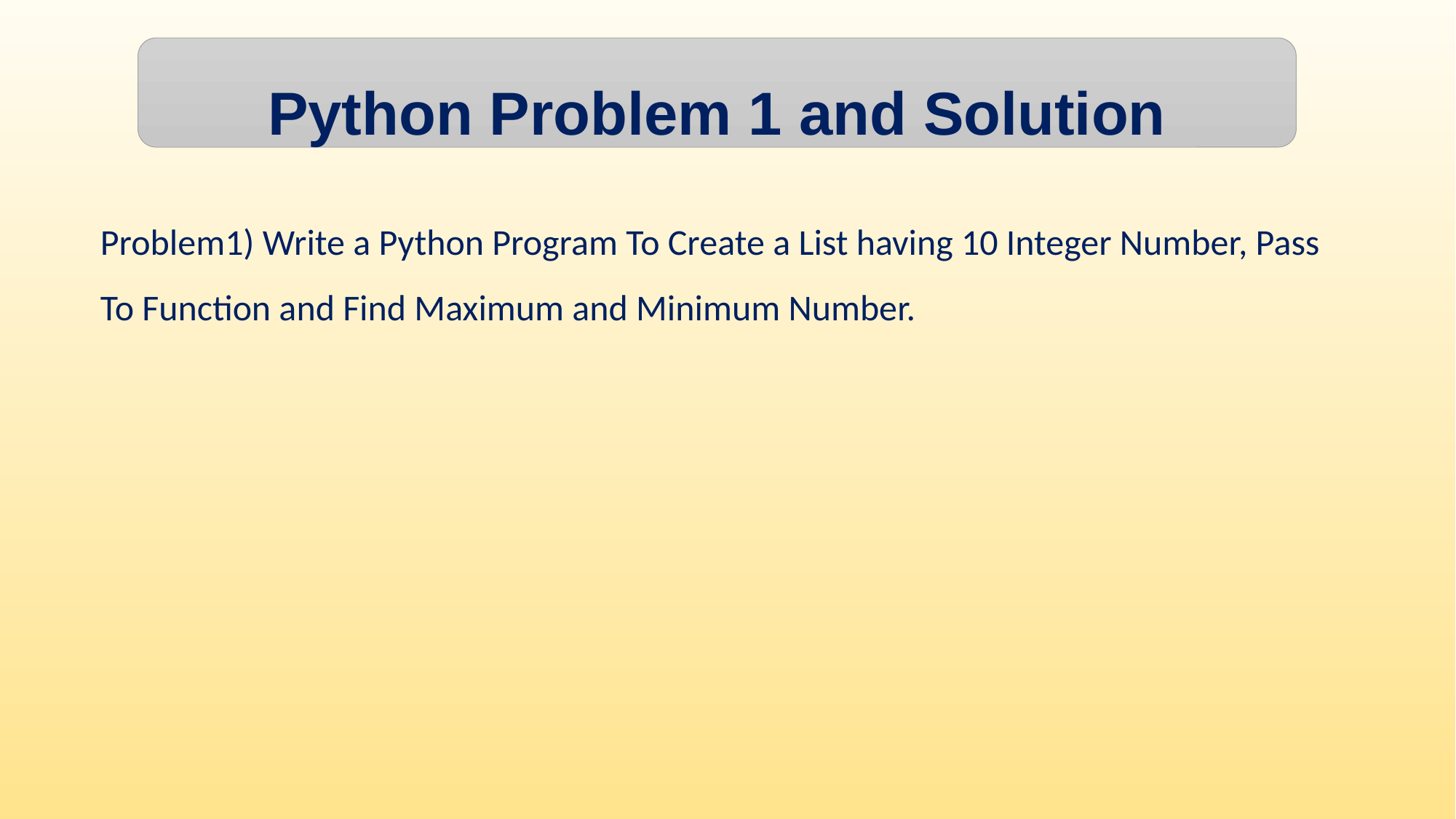

Python Problem 1 and Solution
Problem1) Write a Python Program To Create a List having 10 Integer Number, Pass To Function and Find Maximum and Minimum Number.